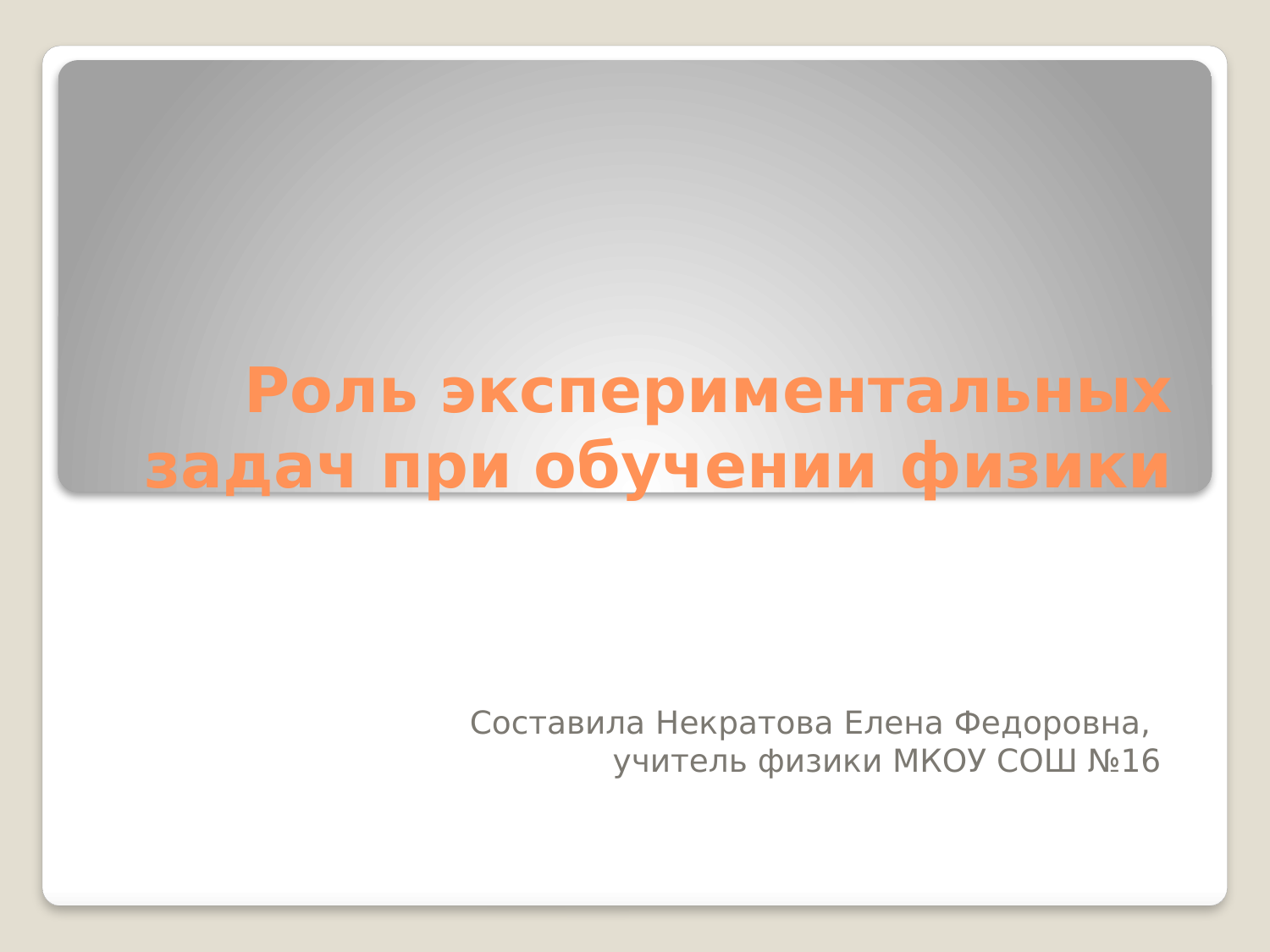

# Роль экспериментальных задач при обучении физики

  Составила Некратова Елена Федоровна,
учитель физики МКОУ СОШ №16